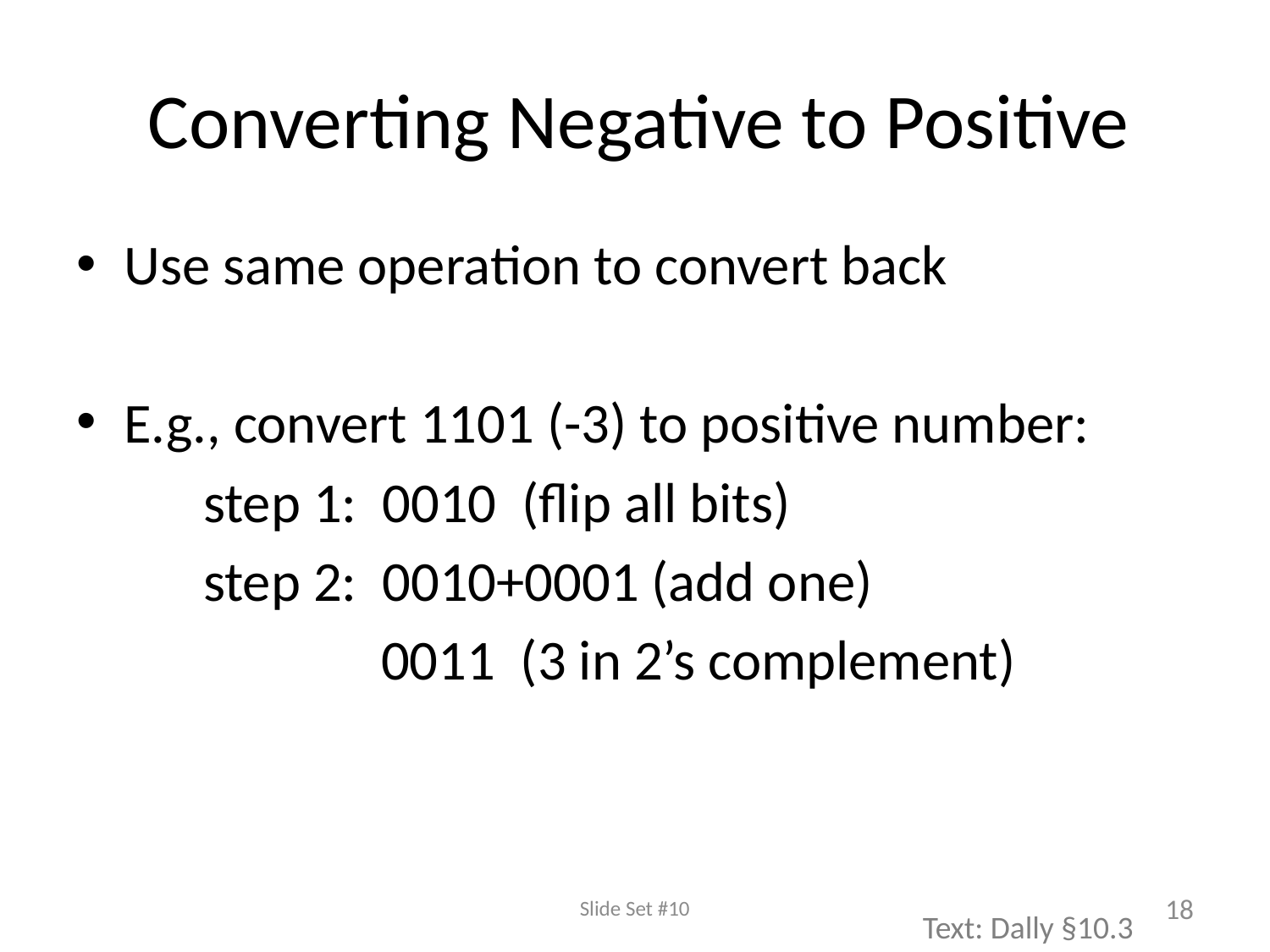

# Converting Negative to Positive
Use same operation to convert back

E.g., convert 1101 (-3) to positive number:
	step 1:  0010  (flip all bits)
	step 2:  0010+0001 (add one)
	              0011  (3 in 2’s complement)
Slide Set #10
18
Text: Dally §10.3